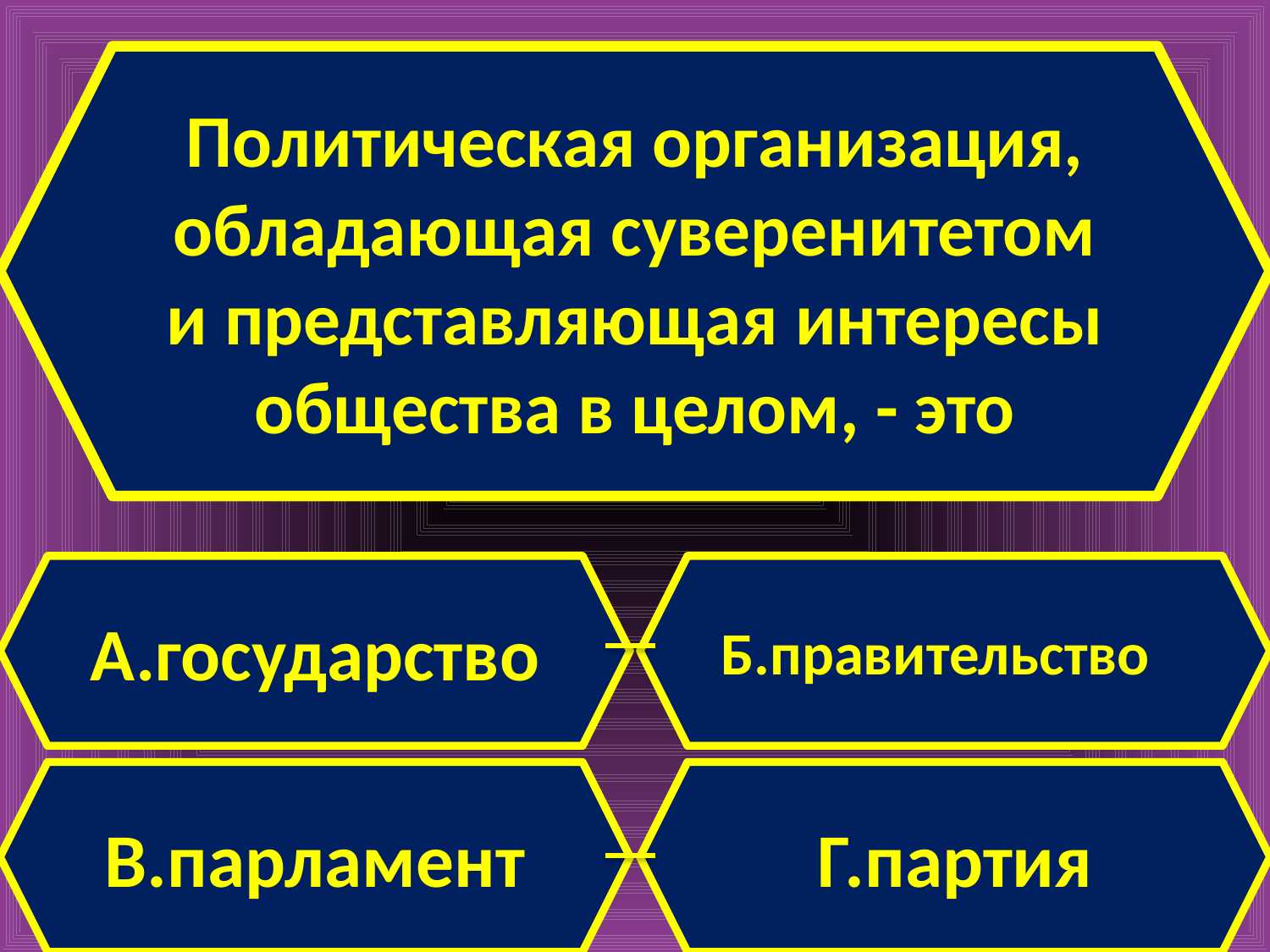

Политическая организация, обладающая суверенитетом и представляющая интересы общества в целом, - это
А.государство
Б.правительство
В.парламент
Г.партия